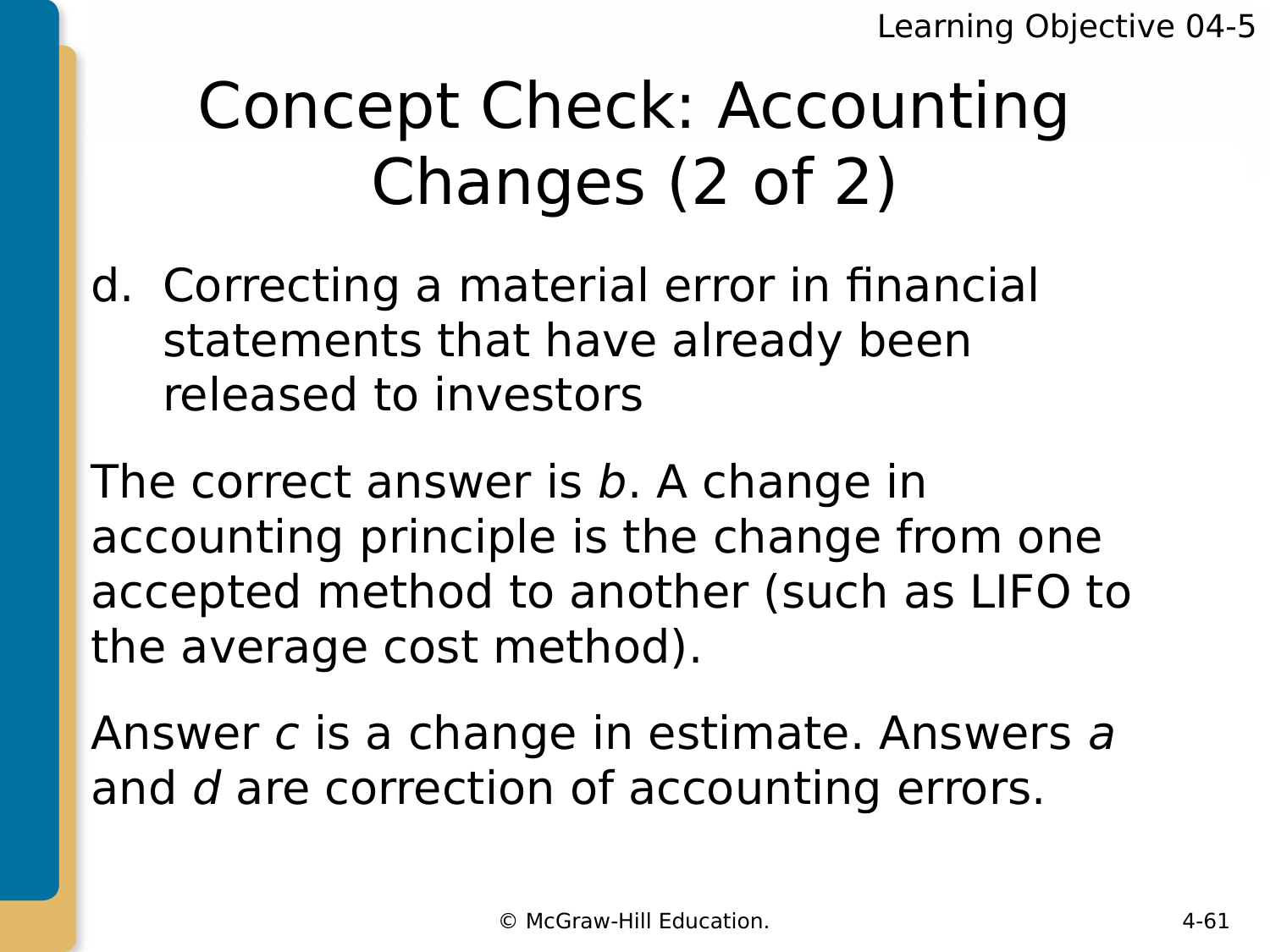

Learning Objective 04-5
# Concept Check: Accounting Changes (2 of 2)
Correcting a material error in financial statements that have already been released to investors
The correct answer is b. A change in accounting principle is the change from one accepted method to another (such as LIFO to the average cost method).
Answer c is a change in estimate. Answers a and d are correction of accounting errors.